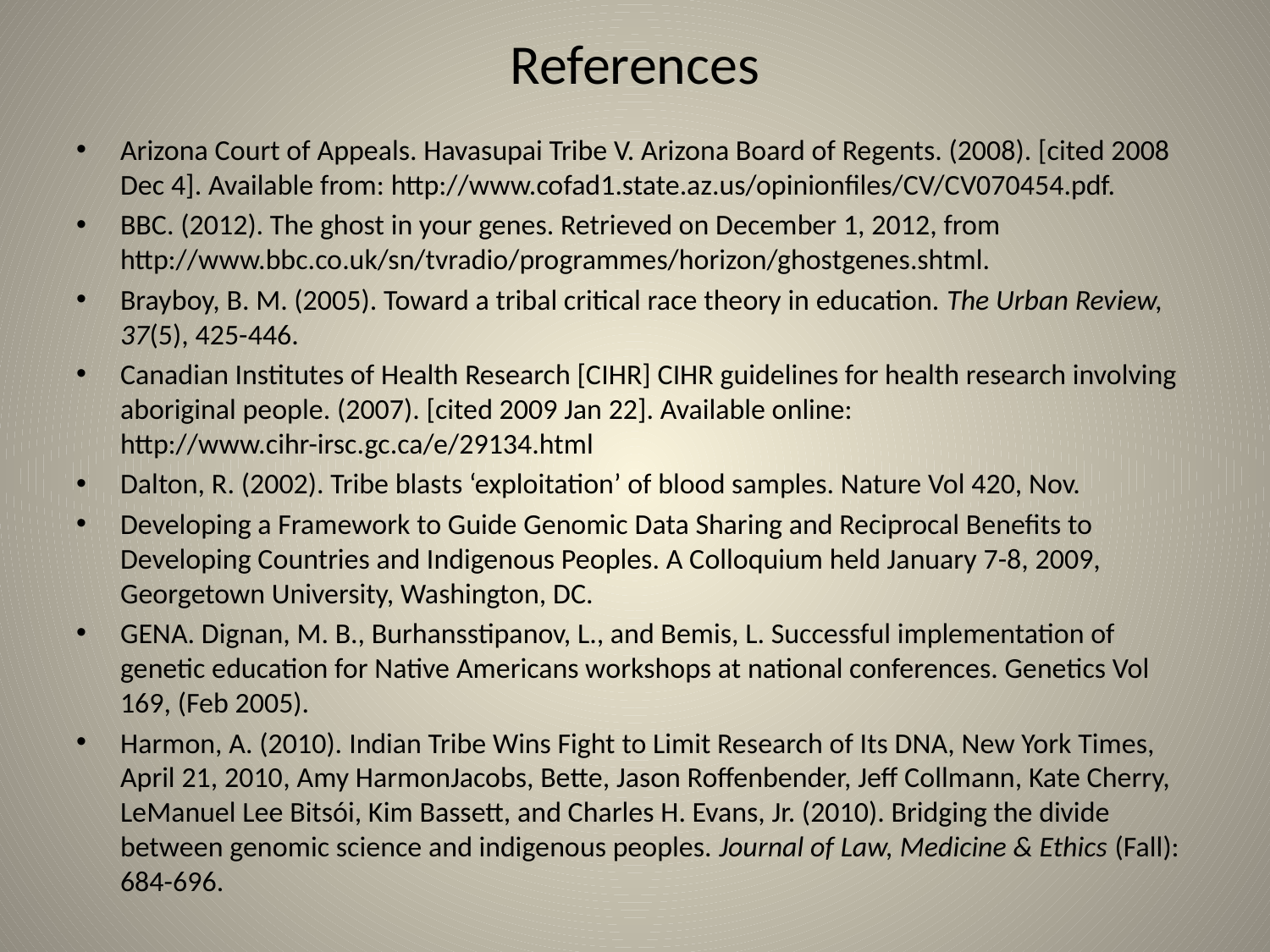

# References
Arizona Court of Appeals. Havasupai Tribe V. Arizona Board of Regents. (2008). [cited 2008 Dec 4]. Available from: http://www.cofad1.state.az.us/opinionfiles/CV/CV070454.pdf.
BBC. (2012). The ghost in your genes. Retrieved on December 1, 2012, from http://www.bbc.co.uk/sn/tvradio/programmes/horizon/ghostgenes.shtml.
Brayboy, B. M. (2005). Toward a tribal critical race theory in education. The Urban Review, 37(5), 425-446.
Canadian Institutes of Health Research [CIHR] CIHR guidelines for health research involving aboriginal people. (2007). [cited 2009 Jan 22]. Available online: http://www.cihr-irsc.gc.ca/e/29134.html
Dalton, R. (2002). Tribe blasts ‘exploitation’ of blood samples. Nature Vol 420, Nov.
Developing a Framework to Guide Genomic Data Sharing and Reciprocal Benefits to Developing Countries and Indigenous Peoples. A Colloquium held January 7-8, 2009, Georgetown University, Washington, DC.
GENA. Dignan, M. B., Burhansstipanov, L., and Bemis, L. Successful implementation of genetic education for Native Americans workshops at national conferences. Genetics Vol 169, (Feb 2005).
Harmon, A. (2010). Indian Tribe Wins Fight to Limit Research of Its DNA, New York Times, April 21, 2010, Amy HarmonJacobs, Bette, Jason Roffenbender, Jeff Collmann, Kate Cherry, LeManuel Lee Bitsói, Kim Bassett, and Charles H. Evans, Jr. (2010). Bridging the divide between genomic science and indigenous peoples. Journal of Law, Medicine & Ethics (Fall): 684-696.